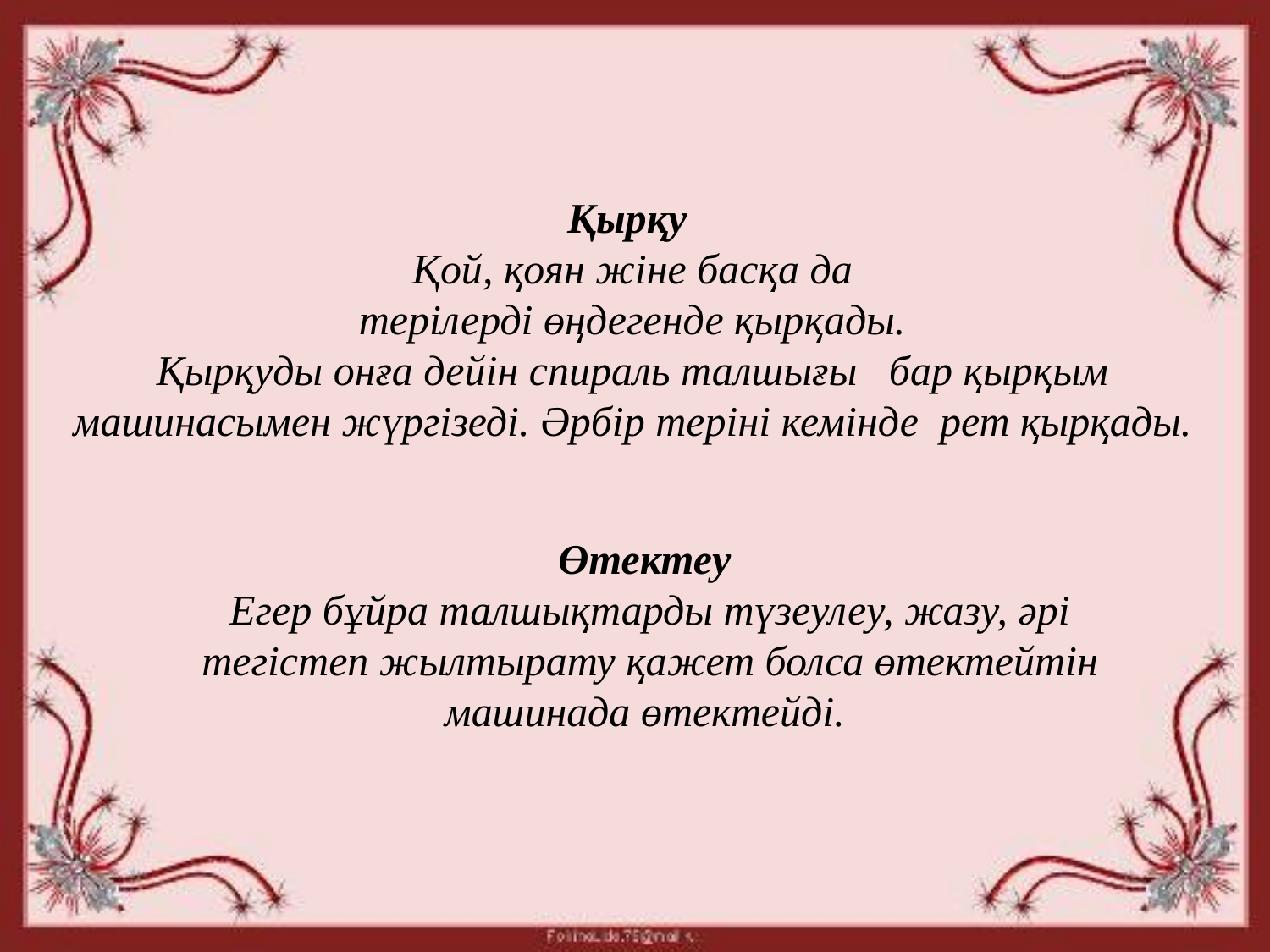

Қырқу
Қой, қоян жіне басқа да
 терілерді өңдегенде қырқады.
Қырқуды онға дейін спираль талшығы   бар қырқым машинасымен жүргізеді. Әрбір теріні кемінде  рет қырқады.

Өтектеу
Егер бұйра талшықтарды түзеулеу, жазу, әрі тегістеп жылтырату қажет болса өтектейтін машинада өтектейді.